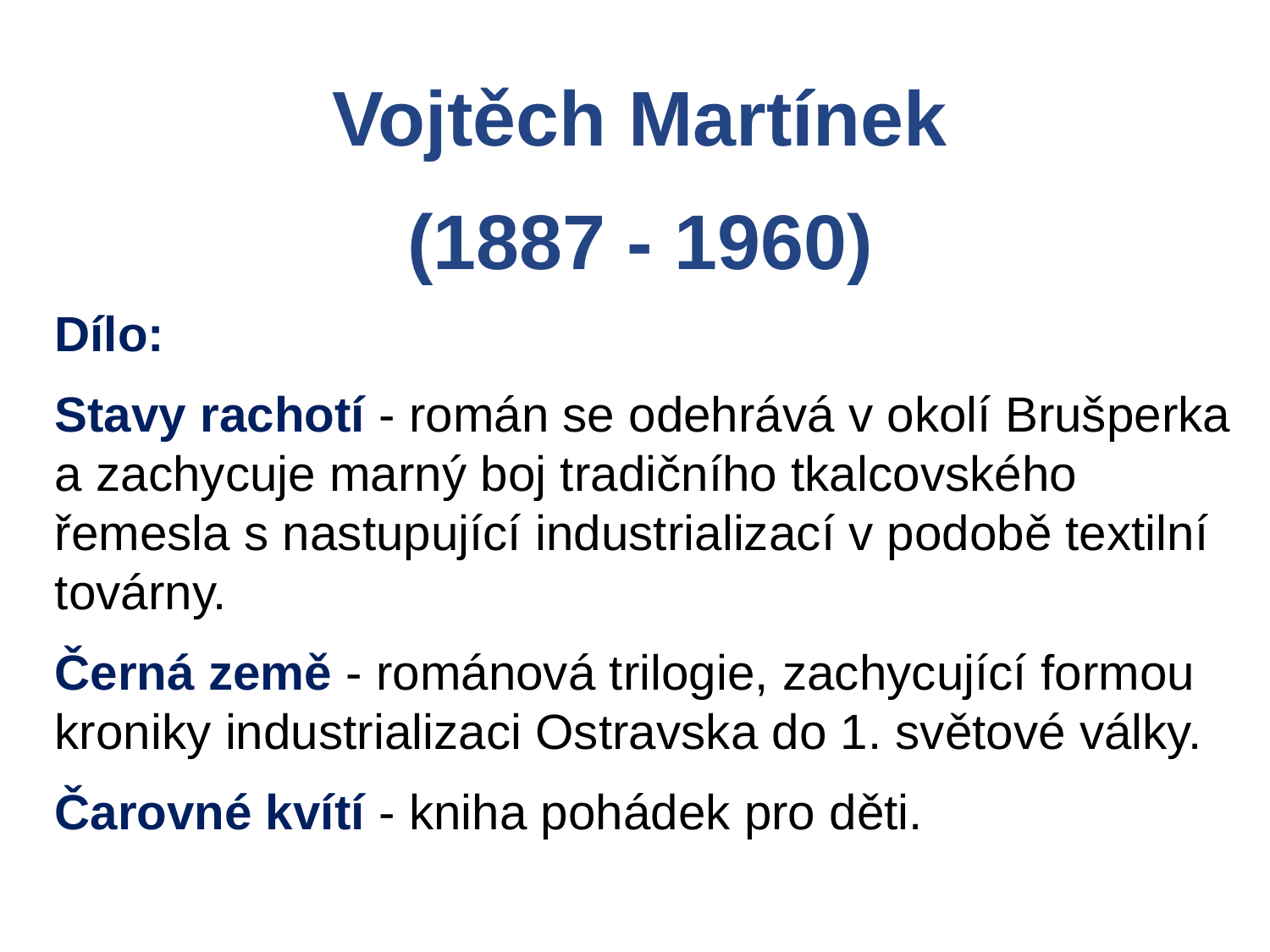

Vojtěch Martínek
(1887 - 1960)
Dílo:
Stavy rachotí - román se odehrává v okolí Brušperka a zachycuje marný boj tradičního tkalcovského řemesla s nastupující industrializací v podobě textilní továrny.
Černá země - románová trilogie, zachycující formou kroniky industrializaci Ostravska do 1. světové války.
Čarovné kvítí - kniha pohádek pro děti.